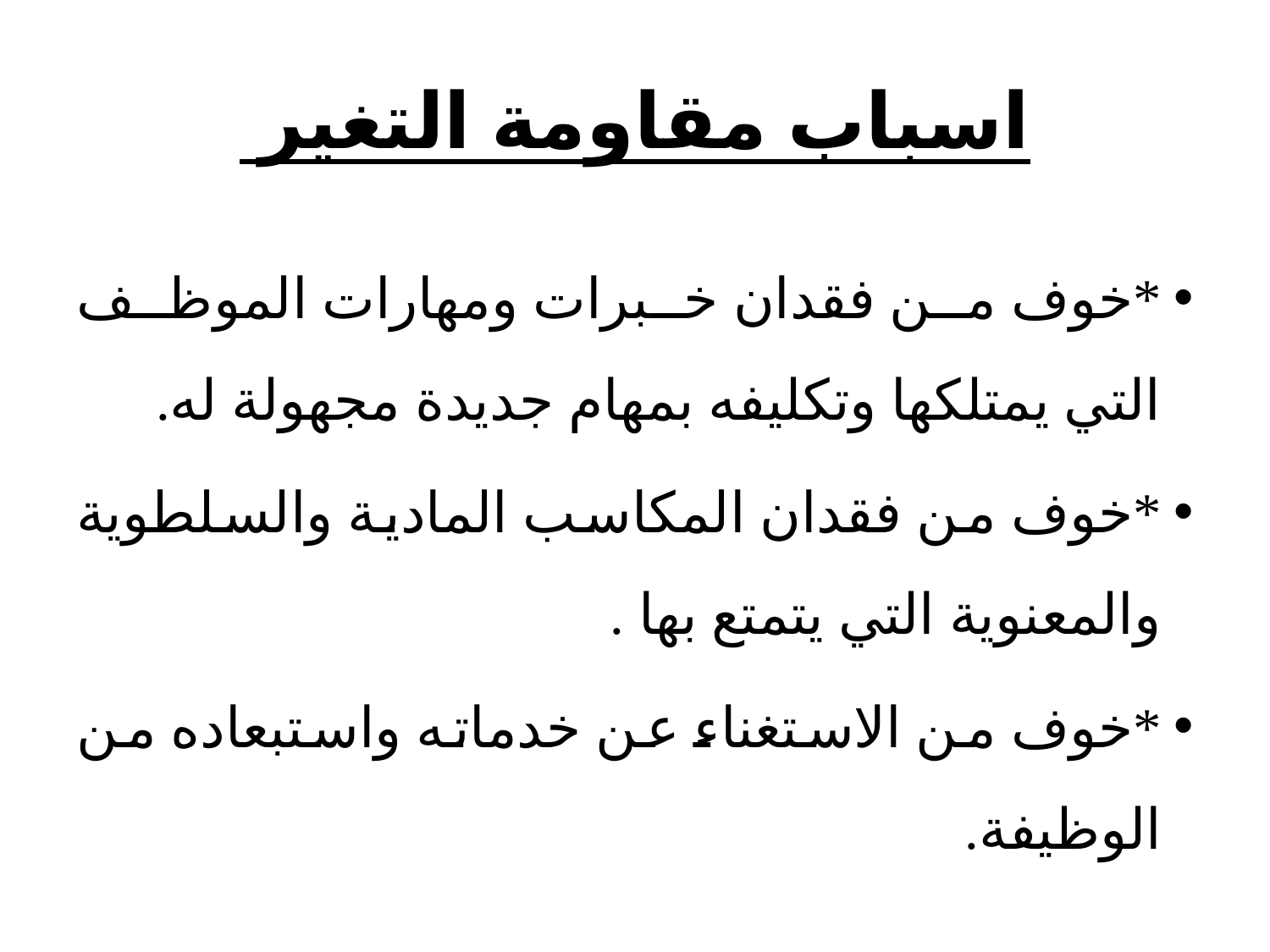

# اسباب مقاومة التغير
*خوف من فقدان خبرات ومهارات الموظف التي يمتلكها وتكليفه بمهام جديدة مجهولة له.
*خوف من فقدان المكاسب المادية والسلطوية والمعنوية التي يتمتع بها .
*خوف من الاستغناء عن خدماته واستبعاده من الوظيفة.